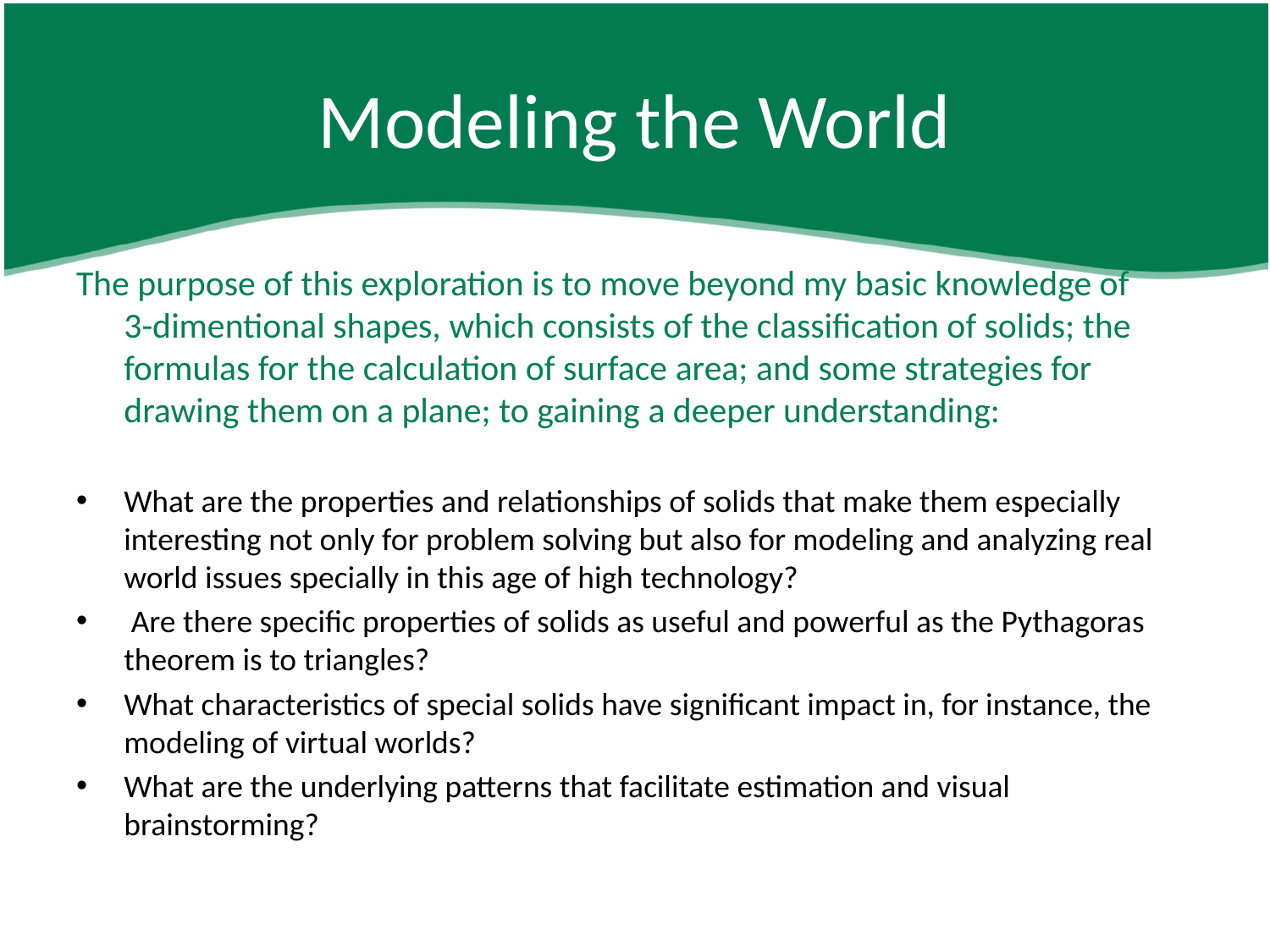

# Modeling the World
The purpose of this exploration is to move beyond my basic knowledge of 3-dimentional shapes, which consists of the classification of solids; the formulas for the calculation of surface area; and some strategies for drawing them on a plane; to gaining a deeper understanding:

What are the properties and relationships of solids that make them especially interesting not only for problem solving but also for modeling and analyzing real world issues specially in this age of high technology?
 Are there specific properties of solids as useful and powerful as the Pythagoras theorem is to triangles?
What characteristics of special solids have significant impact in, for instance, the modeling of virtual worlds?
What are the underlying patterns that facilitate estimation and visual brainstorming?